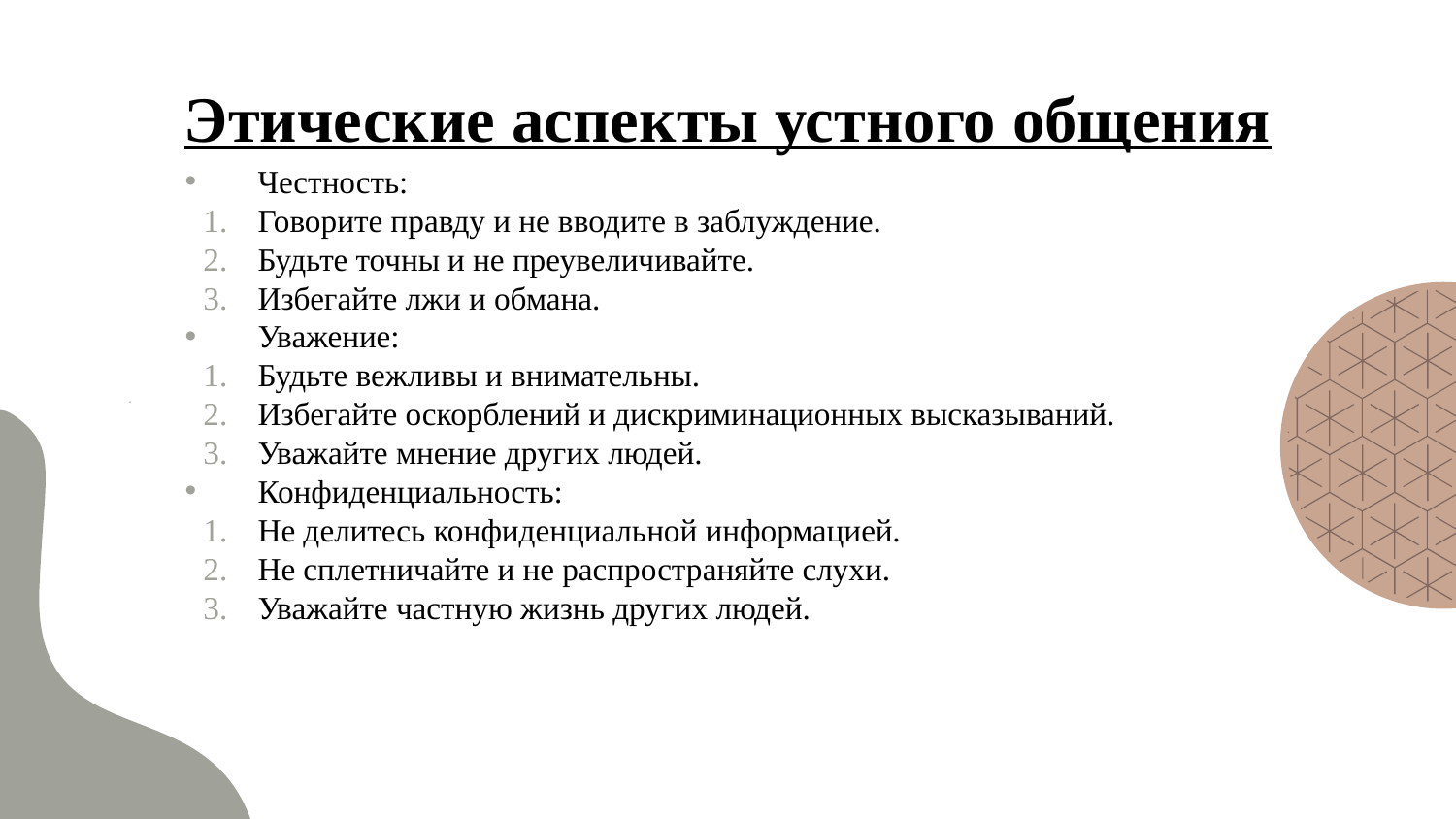

# Этические аспекты устного общения
Честность:
Говорите правду и не вводите в заблуждение.
Будьте точны и не преувеличивайте.
Избегайте лжи и обмана.
Уважение:
Будьте вежливы и внимательны.
Избегайте оскорблений и дискриминационных высказываний.
Уважайте мнение других людей.
Конфиденциальность:
Не делитесь конфиденциальной информацией.
Не сплетничайте и не распространяйте слухи.
Уважайте частную жизнь других людей.